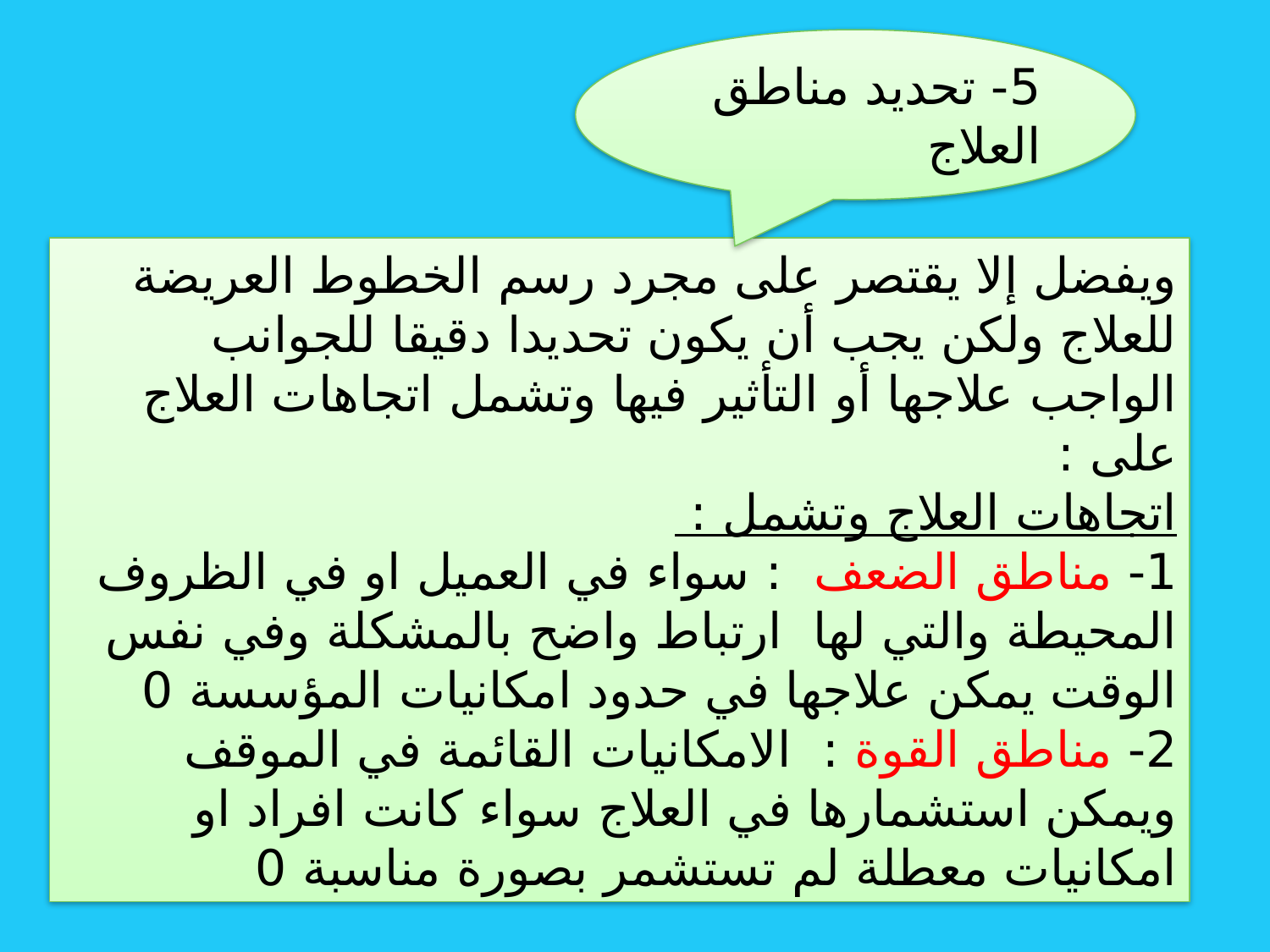

5- تحديد مناطق العلاج
ويفضل إلا يقتصر على مجرد رسم الخطوط العريضة للعلاج ولكن يجب أن يكون تحديدا دقيقا للجوانب الواجب علاجها أو التأثير فيها وتشمل اتجاهات العلاج على :
اتجاهات العلاج وتشمل :
1- مناطق الضعف  : سواء في العميل او في الظروف المحيطة والتي لها  ارتباط واضح بالمشكلة وفي نفس الوقت يمكن علاجها في حدود امكانيات المؤسسة 0
2- مناطق القوة :  الامكانيات القائمة في الموقف ويمكن استشمارها في العلاج سواء كانت افراد او امكانيات معطلة لم تستشمر بصورة مناسبة 0